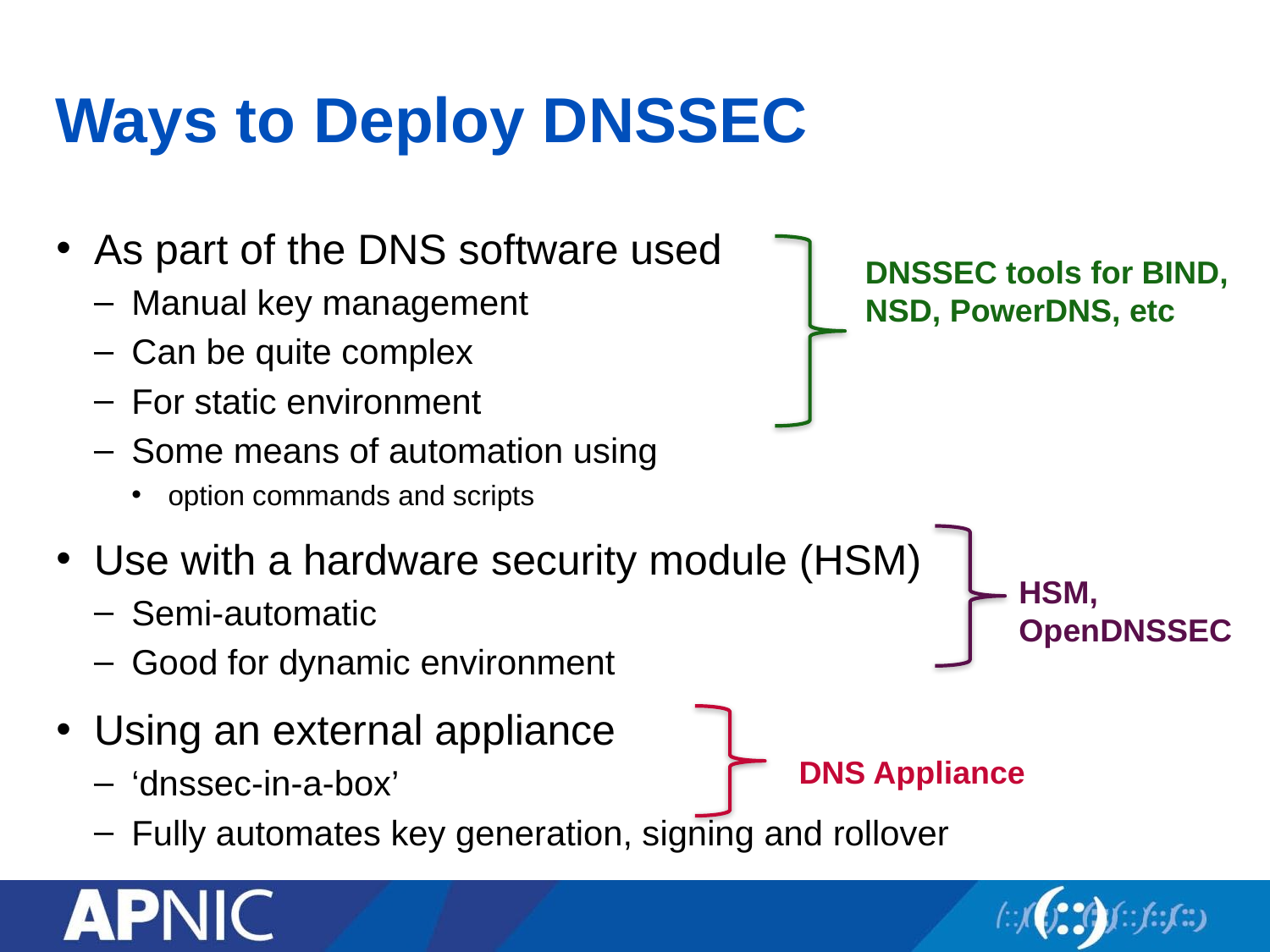

# Ways to Deploy DNSSEC
As part of the DNS software used
Manual key management
Can be quite complex
For static environment
Some means of automation using
option commands and scripts
Use with a hardware security module (HSM)
Semi-automatic
Good for dynamic environment
Using an external appliance
‘dnssec-in-a-box’
Fully automates key generation, signing and rollover

DNSSEC tools for BIND,
NSD, PowerDNS, etc

HSM,
OpenDNSSEC

DNS Appliance